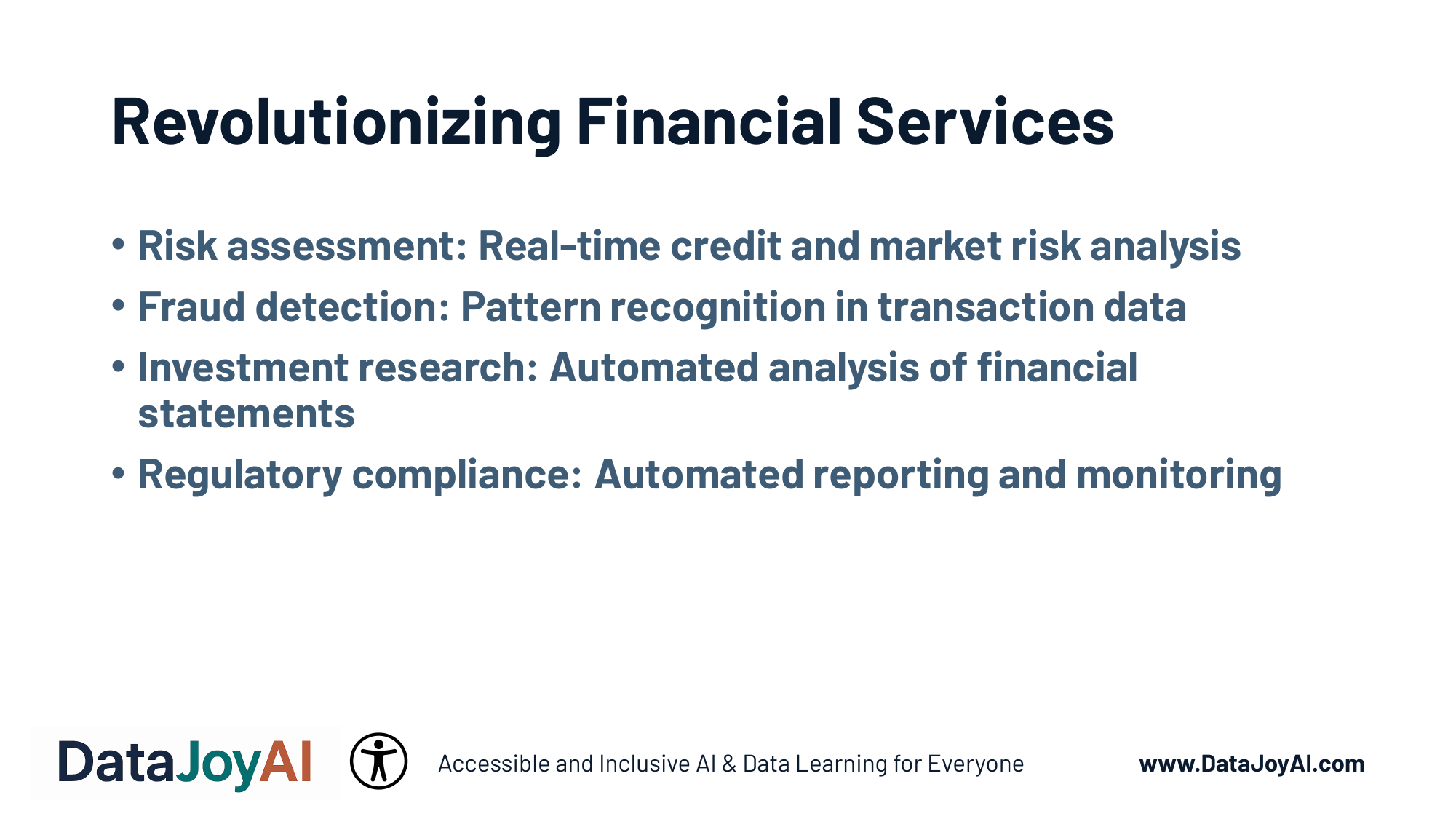

# Revolutionizing Financial Services
Risk assessment: Real-time credit and market risk analysis
Fraud detection: Pattern recognition in transaction data
Investment research: Automated analysis of financial statements
Regulatory compliance: Automated reporting and monitoring